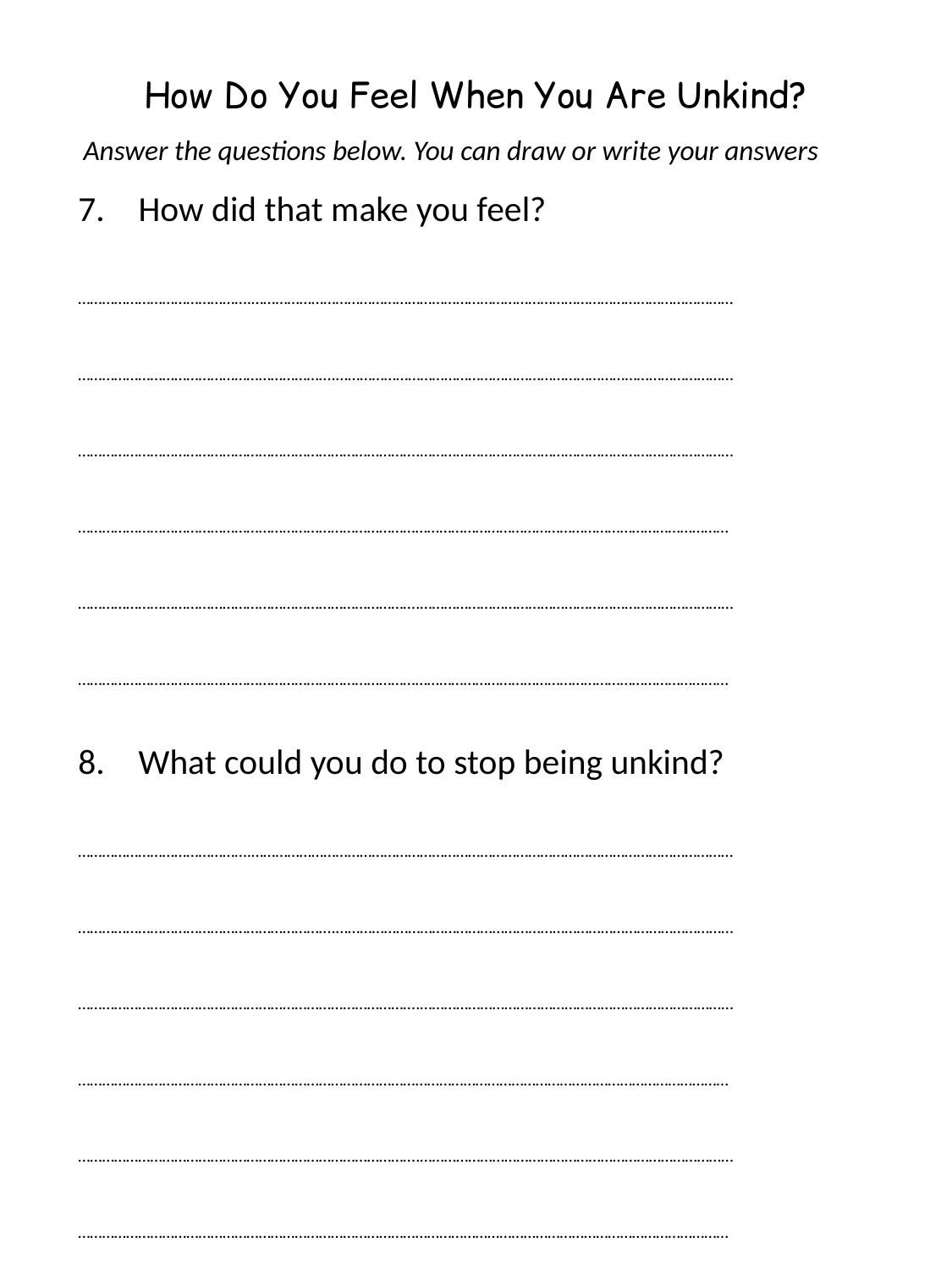

# How Do You Feel When You Are Unkind?
Answer the questions below. You can draw or write your answers
How did that make you feel?

…………………………………….…………………………………………………………………………………………………………

……………………………………………………….………………………………………………………………………………………

………………………………………………………………………….……………………………………………………………………

………………………………………………………………………………………………………………………………………………

………………………………………………………………………….……………………………………………………………………

………………………………………………………………………………………………………………………………………………

What could you do to stop being unkind?

…………………………………….…………………………………………………………………………………………………………

……………………………………………………….………………………………………………………………………………………

………………………………………………………………………….……………………………………………………………………

………………………………………………………………………………………………………………………………………………

………………………………………………………………………….……………………………………………………………………

………………………………………………………………………………………………………………………………………………